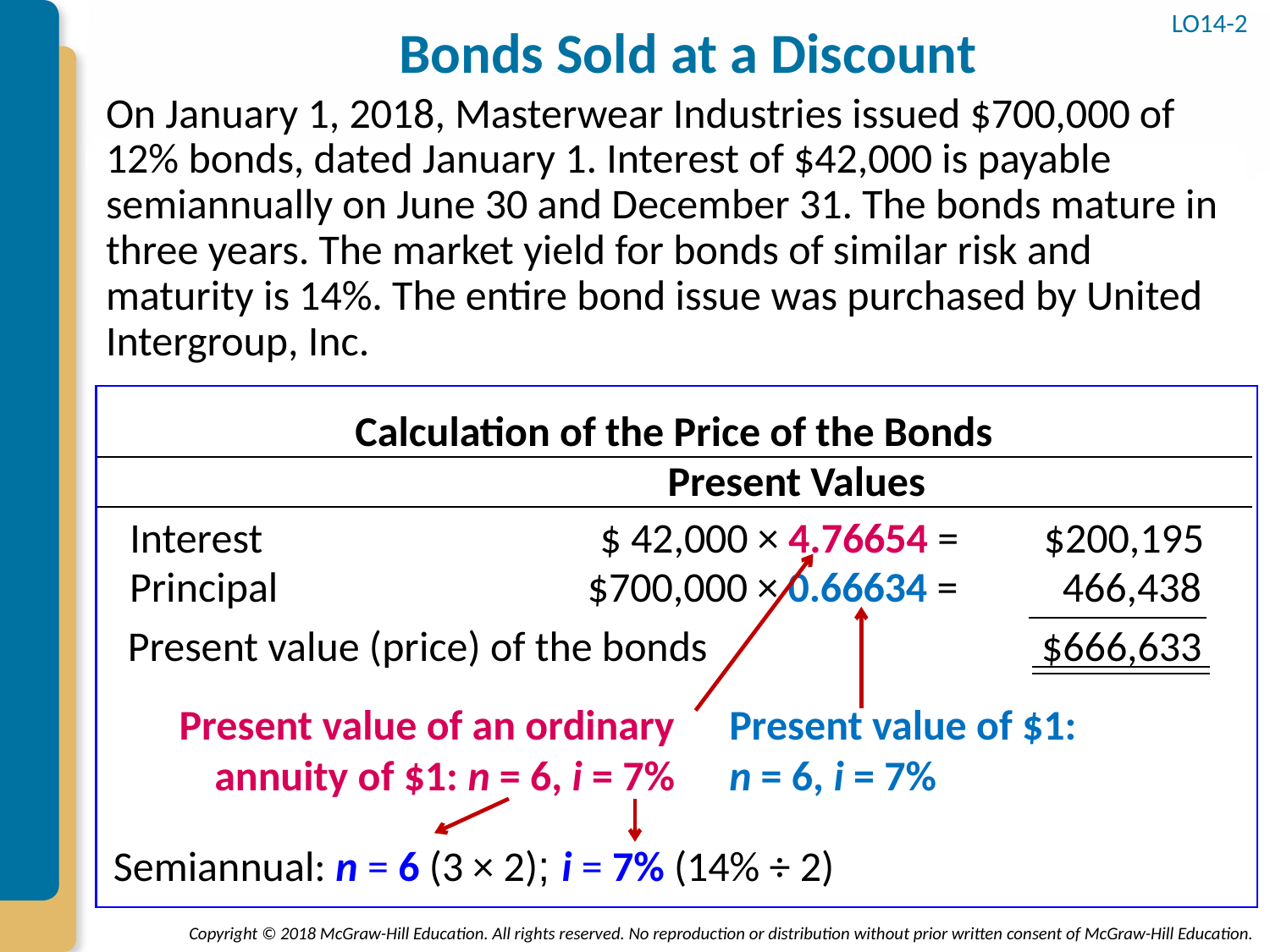

# Bonds Sold at a Discount
LO14-2
On January 1, 2018, Masterwear Industries issued $700,000 of 12% bonds, dated January 1. Interest of $42,000 is payable semiannually on June 30 and December 31. The bonds mature in three years. The market yield for bonds of similar risk and maturity is 14%. The entire bond issue was purchased by United Intergroup, Inc.

Calculation of the Price of the Bonds
Present Values
Interest
$ 42,000 × 4.76654 =
$200,195
Principal
$700,000 × 0.66634 =
  466,438
Present value (price) of the bonds
$666,633
 Present value of an ordinary annuity of $1: n = 6, i = 7%
Present value of $1: n = 6, i = 7%
Semiannual: n = 6 (3 × 2); i = 7% (14% ÷ 2)